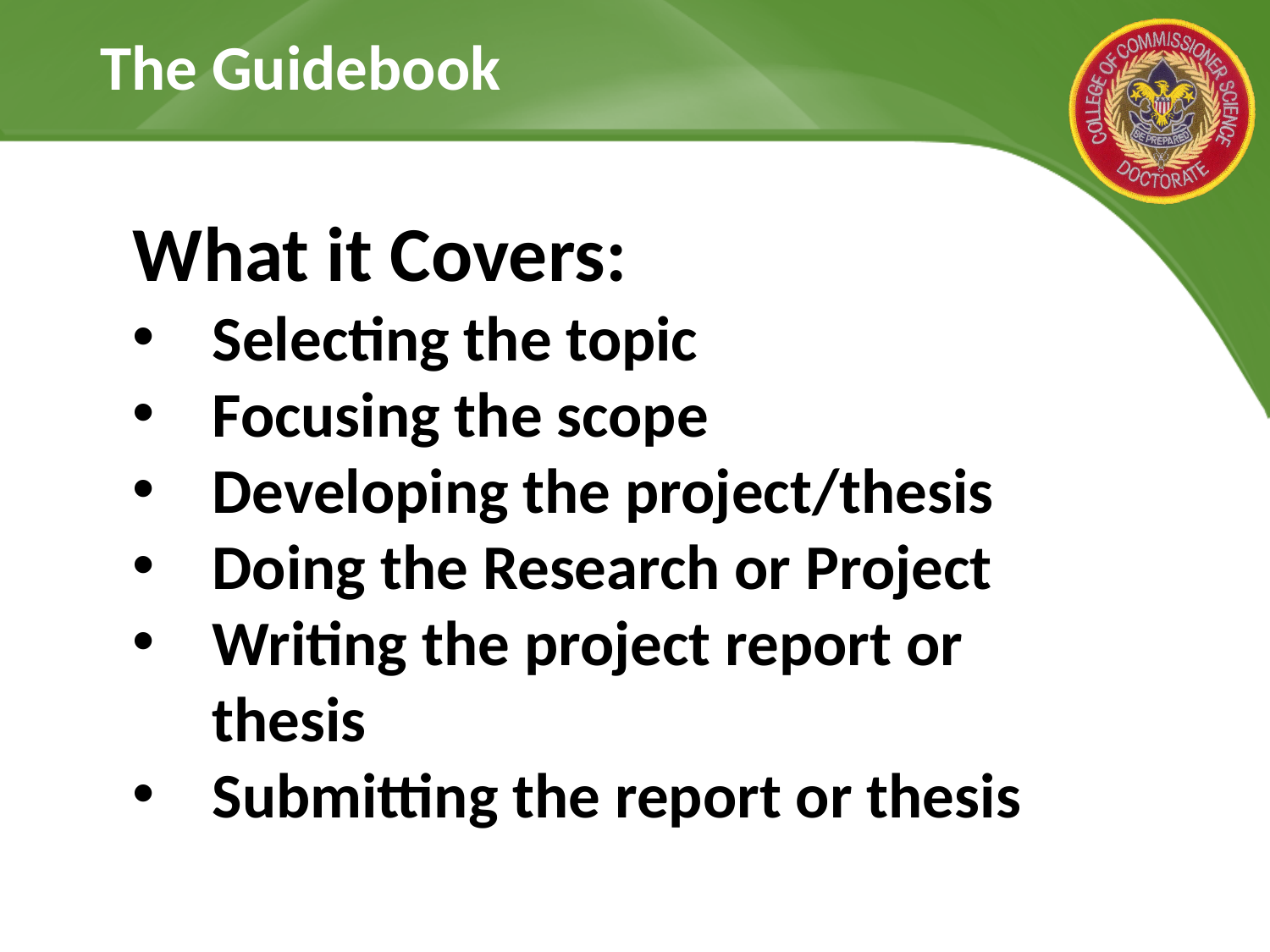

# The Guidebook
What it Covers:
Selecting the topic
Focusing the scope
Developing the project/thesis
Doing the Research or Project
Writing the project report or thesis
Submitting the report or thesis